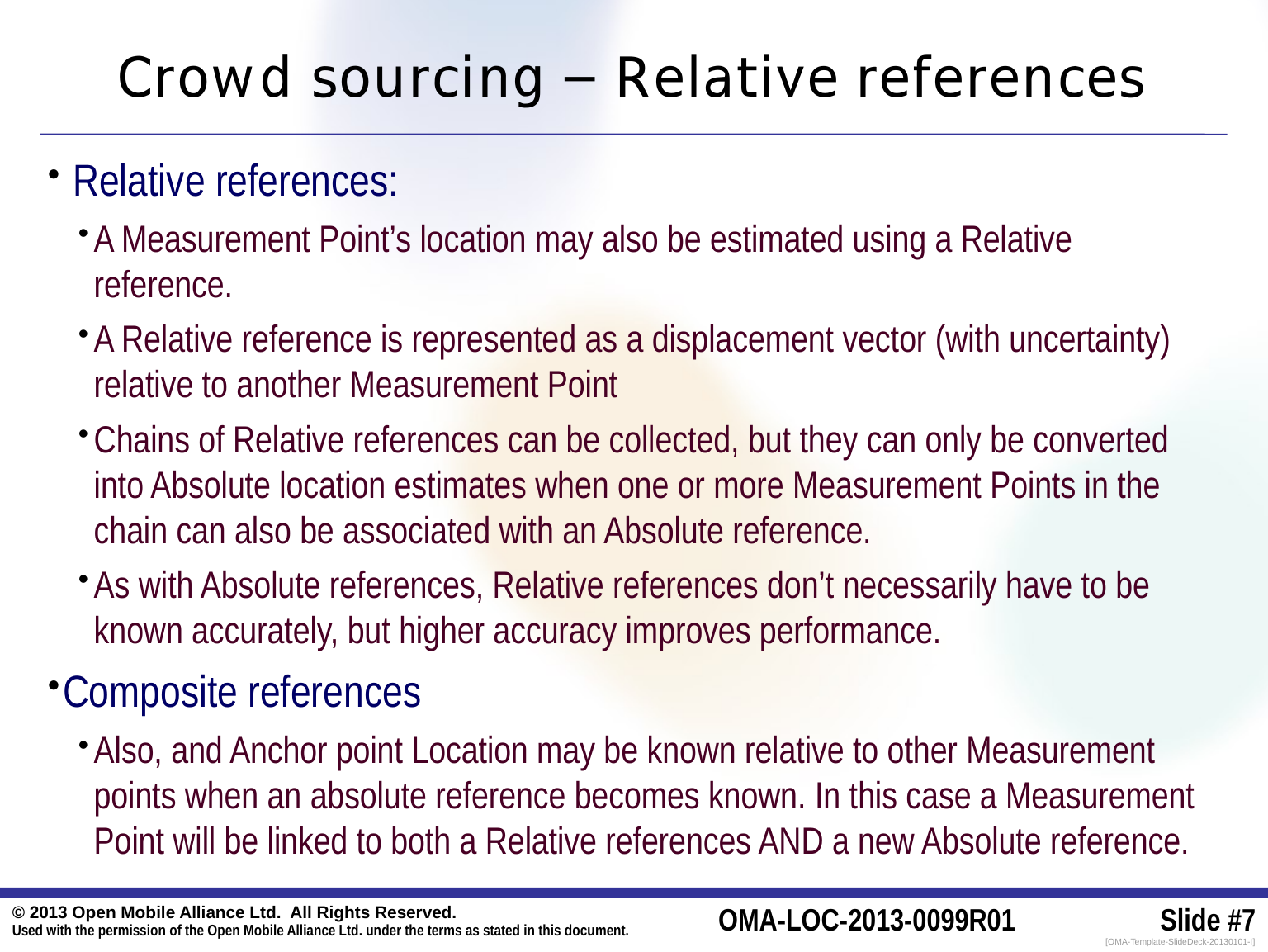

# Crowd sourcing – Relative references
 Relative references:
A Measurement Point’s location may also be estimated using a Relative reference.
A Relative reference is represented as a displacement vector (with uncertainty) relative to another Measurement Point
Chains of Relative references can be collected, but they can only be converted into Absolute location estimates when one or more Measurement Points in the chain can also be associated with an Absolute reference.
As with Absolute references, Relative references don’t necessarily have to be known accurately, but higher accuracy improves performance.
Composite references
Also, and Anchor point Location may be known relative to other Measurement points when an absolute reference becomes known. In this case a Measurement Point will be linked to both a Relative references AND a new Absolute reference.